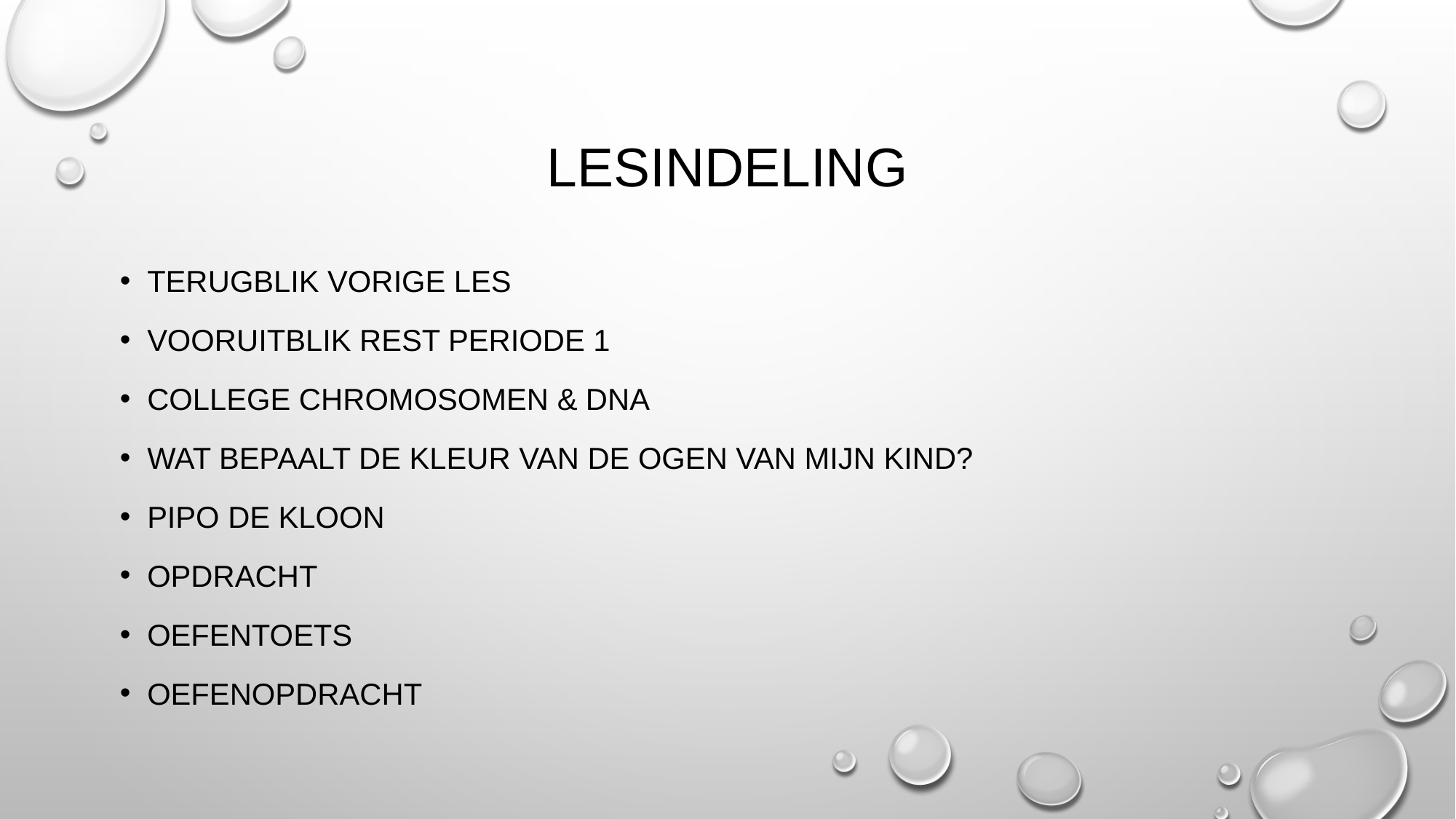

# Lesindeling
Terugblik vorige les
Vooruitblik rest periode 1
College Chromosomen & DNA
Wat bepaalt de kleur van de ogen van mijn kind?
Pipo de kloon
Opdracht
oefentoets
oefenopdracht